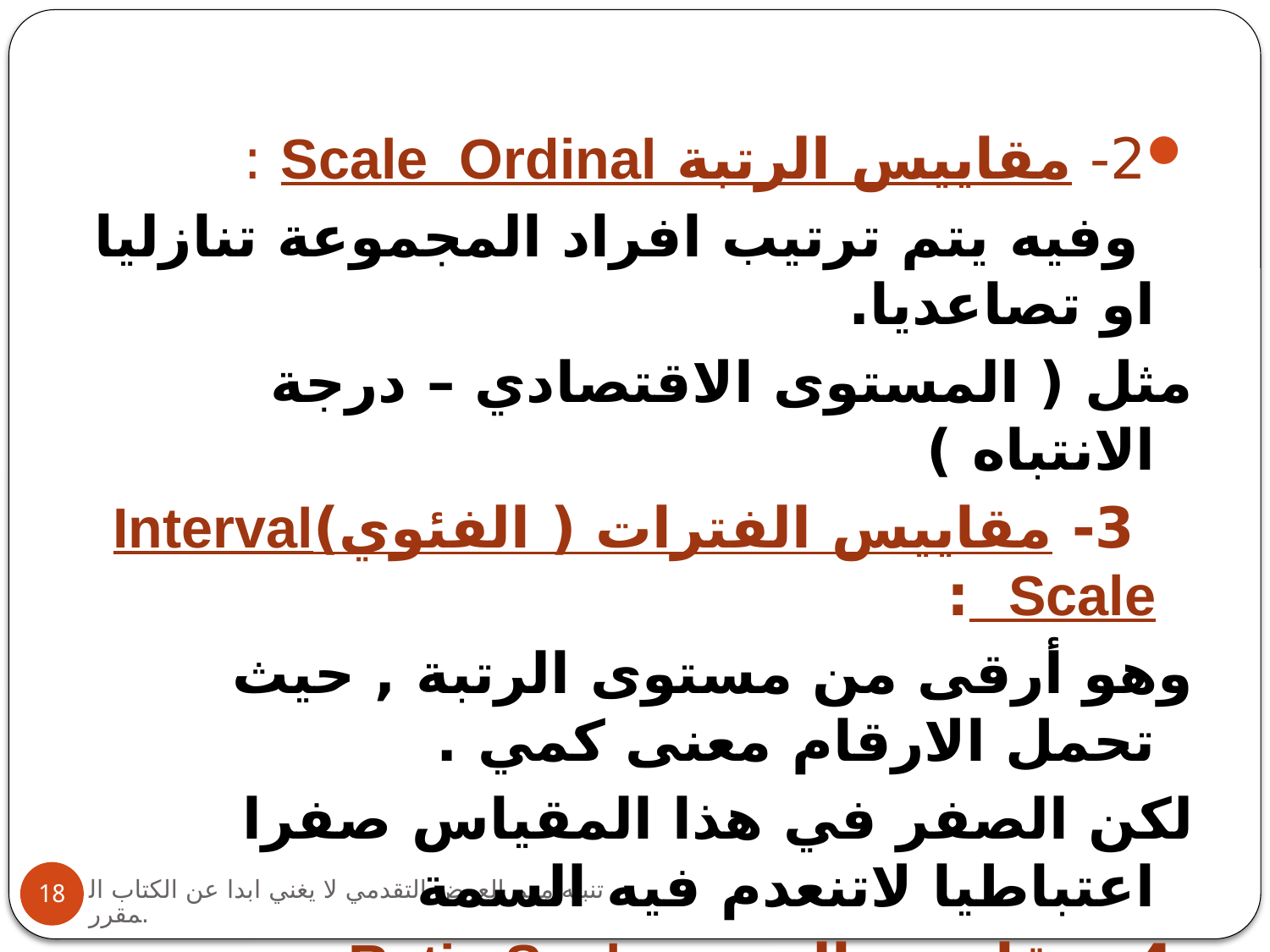

2- مقاييس الرتبة Scale  Ordinal :
   وفيه يتم ترتيب افراد المجموعة تنازليا او تصاعديا.
	مثل ( المستوى الاقتصادي – درجة الانتباه )
   3- مقاييس الفترات ( الفئوي)Interval Scale  :
	وهو أرقى من مستوى الرتبة , حيث تحمل الارقام معنى كمي .
لكن الصفر في هذا المقياس صفرا اعتباطيا لاتنعدم فيه السمة
	 4- مقاييس النسبة Ratio Scale:
	مثل المقياس الفئوي ولكن يزيد عليه بوجود صفر حقيقي

تنبيه مهم العرض التقدمي لا يغني ابدا عن الكتاب المقرر.
18